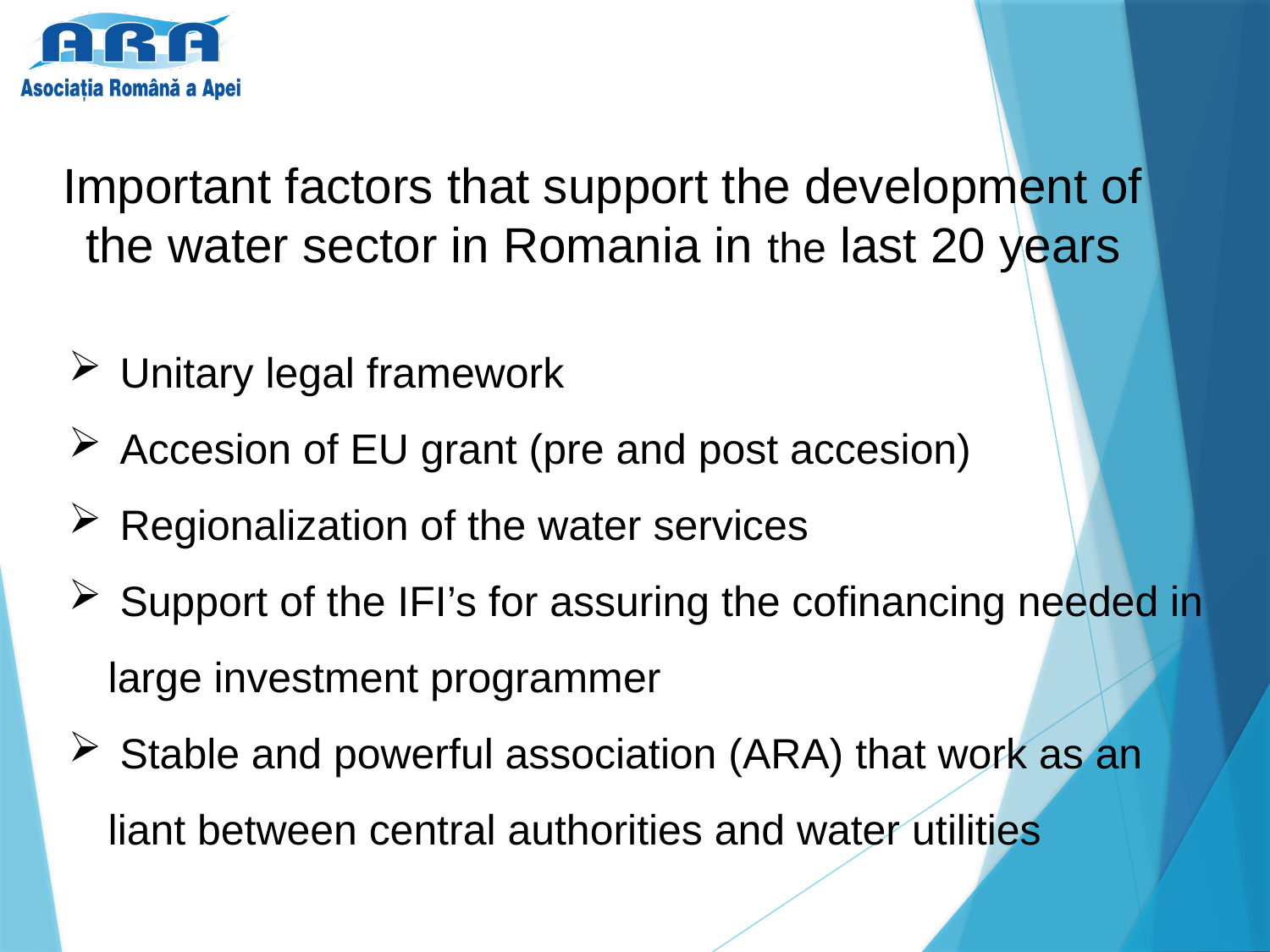

Important factors that support the development of the water sector in Romania in the last 20 years
 Unitary legal framework
 Accesion of EU grant (pre and post accesion)
 Regionalization of the water services
 Support of the IFI’s for assuring the cofinancing needed in large investment programmer
 Stable and powerful association (ARA) that work as an liant between central authorities and water utilities